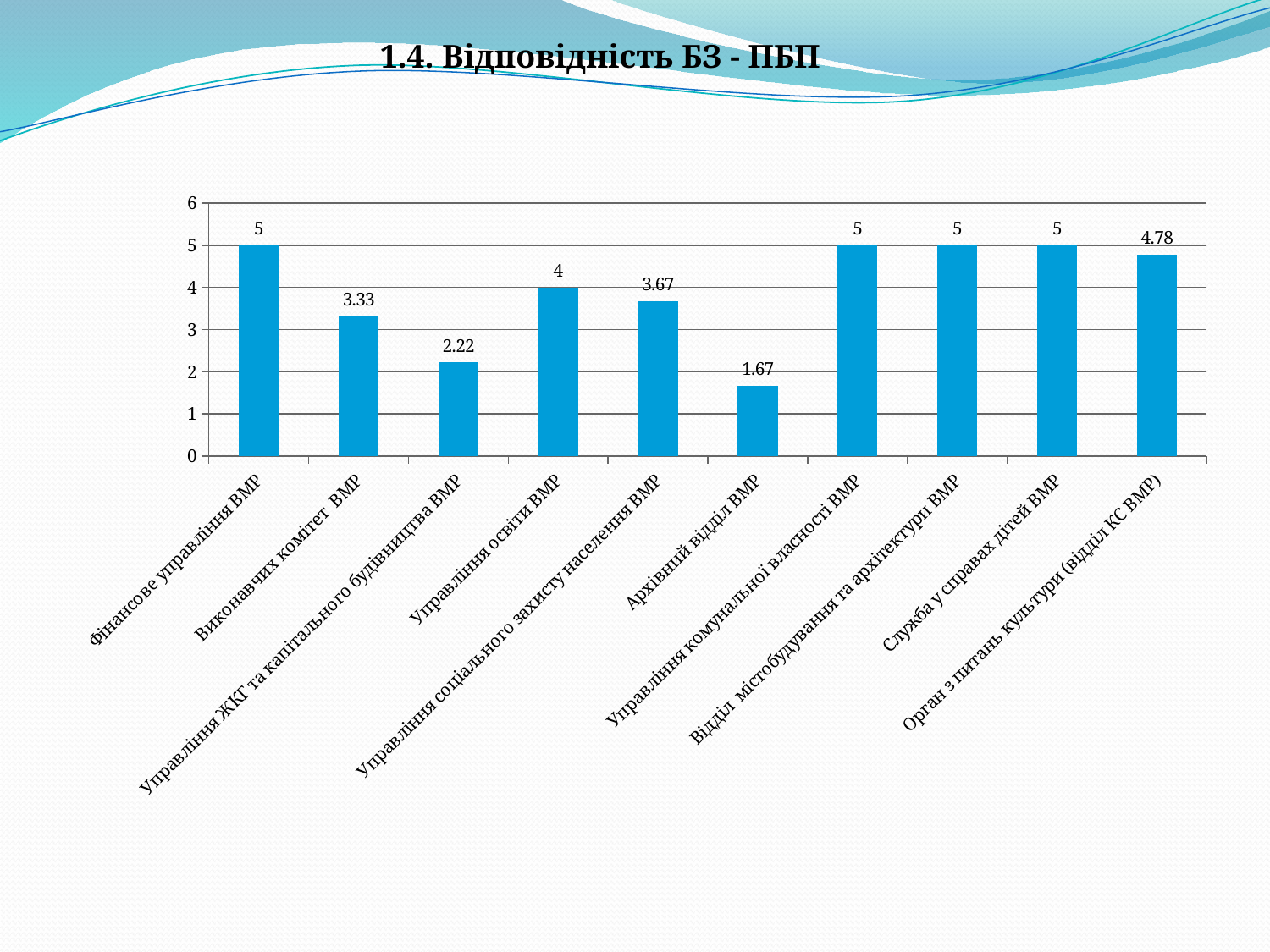

1.4. Відповідність БЗ - ПБП

### Chart

| Category |  |
|---|---|
| Фінансове управління ВМР | 5.0 |
| Виконавчих комітет  ВМР | 3.3299999999999987 |
| Управління ЖКГ та капітального будівництва ВМР | 2.22 |
| Управління освіти ВМР | 4.0 |
| Управління соціального захисту населення ВМР | 3.67 |
| Архівний відділ ВМР | 1.6700000000000006 |
| Управління комунальної власності ВМР | 5.0 |
| Відділ  містобудування та архітектури ВМР | 5.0 |
| Служба у справах дітей ВМР | 5.0 |
| Орган з питань культури (відділ КС ВМР) | 4.78 |